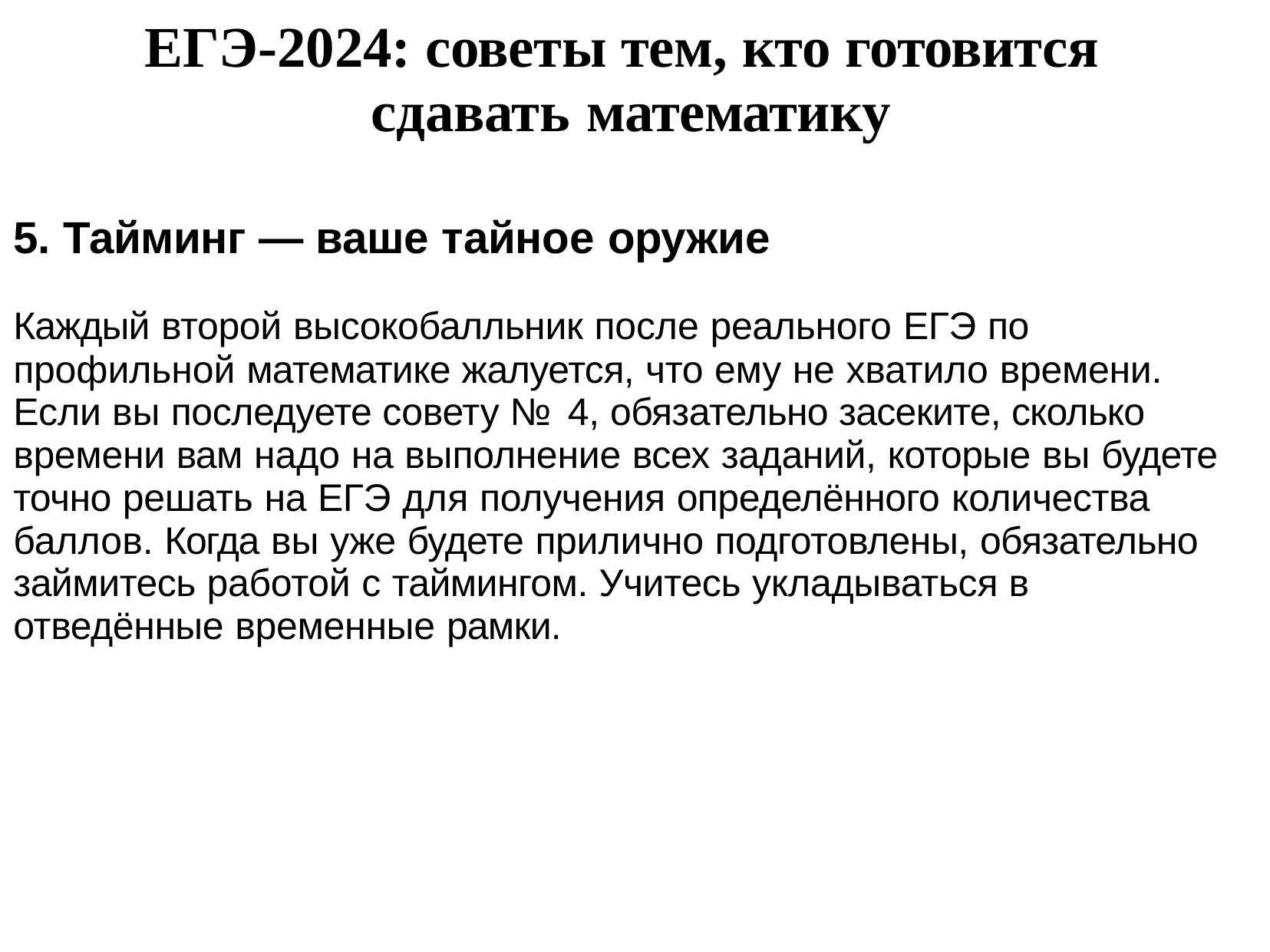

# ЕГЭ-2024: советы тем, кто готовится  сдавать	математику
5. Тайминг — ваше тайное оружие
Каждый второй высокобалльник после реального ЕГЭ по
профильной математике жалуется, что ему не хватило времени.  Если вы последуете совету № 4, обязательно засеките, сколько  времени вам надо на выполнение всех заданий, которые вы будете  точно решать на ЕГЭ для получения определённого количества  баллов. Когда вы уже будете прилично подготовлены, обязательно  займитесь работой с таймингом. Учитесь укладываться в  отведённые временные рамки.